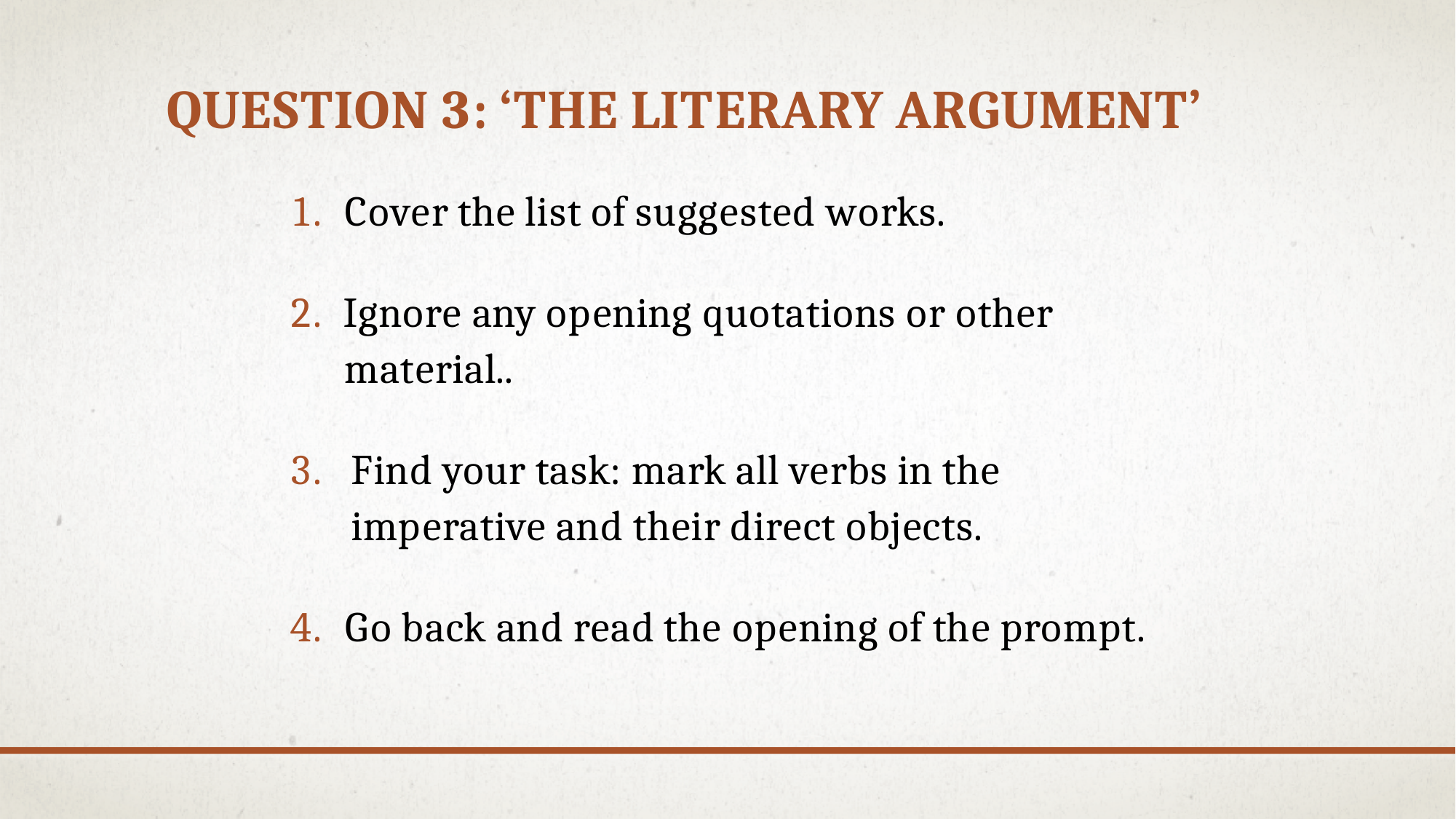

# Question 3: ‘The LITERARY ARGUMENT’
Cover the list of suggested works.
Ignore any opening quotations or other material..
Find your task: mark all verbs in the imperative and their direct objects.
Go back and read the opening of the prompt.